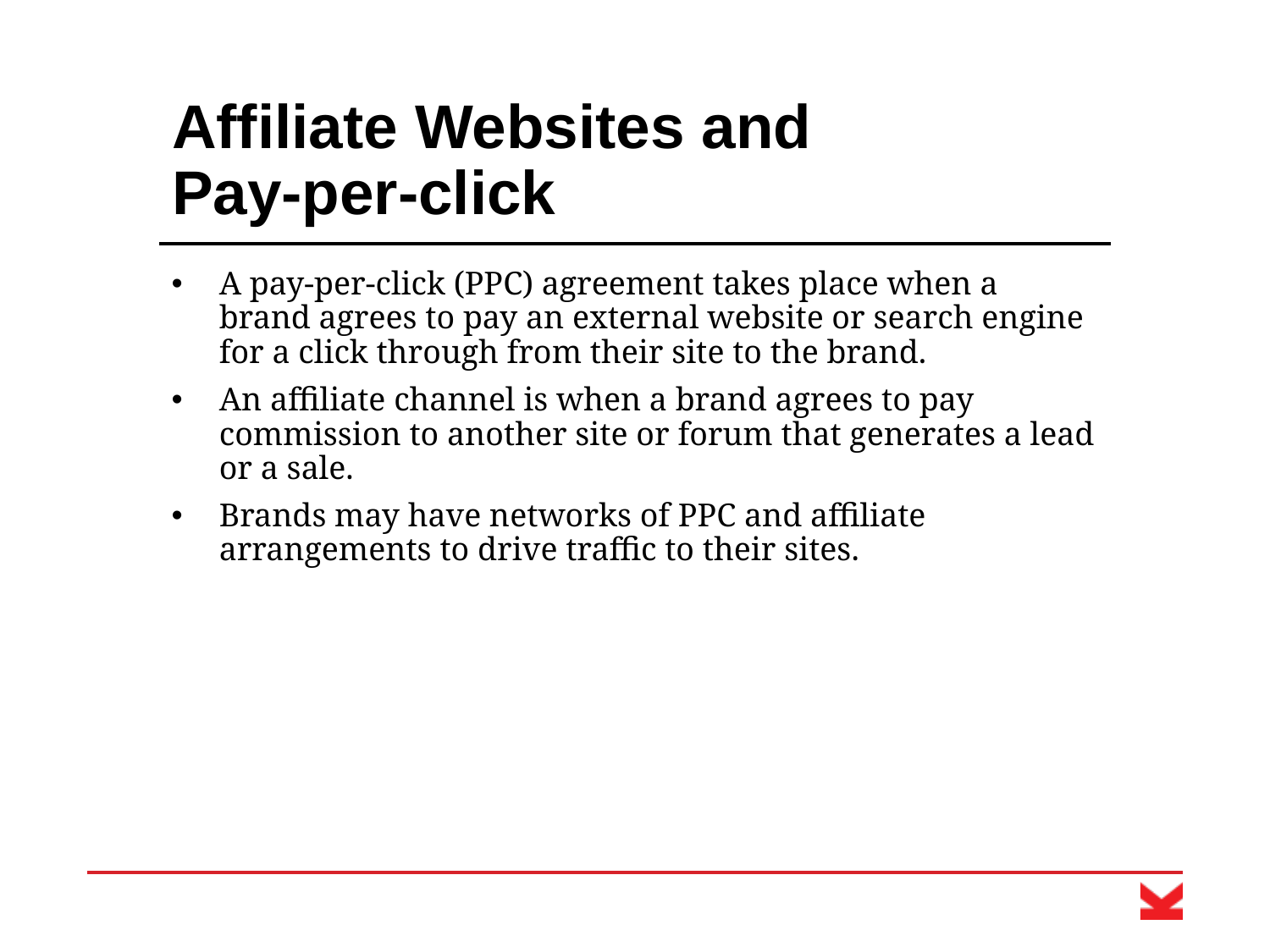

# Affiliate Websites and Pay-per-click
A pay-per-click (PPC) agreement takes place when a brand agrees to pay an external website or search engine for a click through from their site to the brand.
An affiliate channel is when a brand agrees to pay commission to another site or forum that generates a lead or a sale.
Brands may have networks of PPC and affiliate arrangements to drive traffic to their sites.